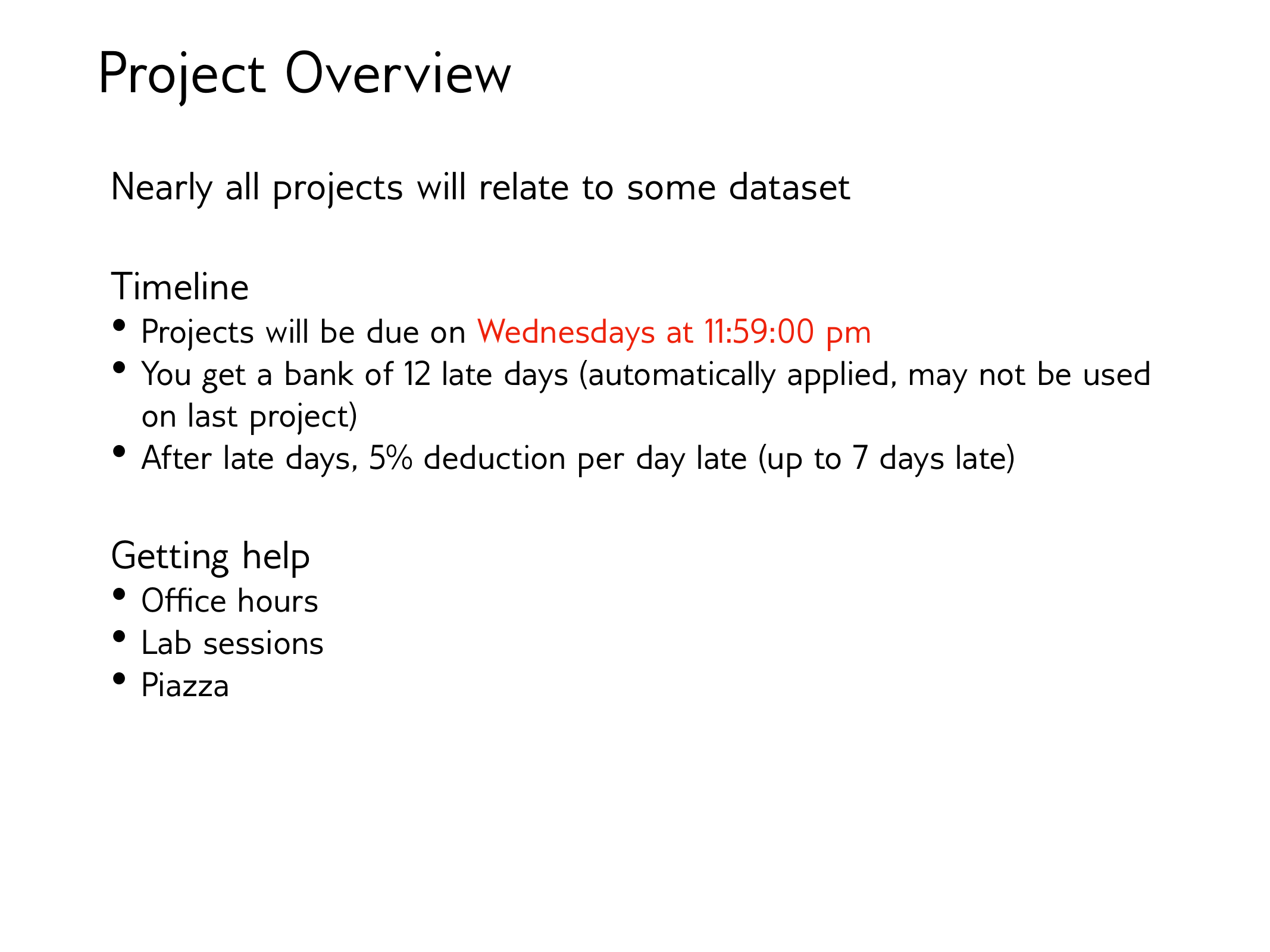

Project Overview
Nearly all projects will relate to some dataset
Timeline
Projects will be due on Wednesdays at 11:59:00 pm
You get a bank of 12 late days (automatically applied, may not be used on last project)
After late days, 5% deduction per day late (up to 7 days late)
Getting help
Office hours
Lab sessions
Piazza